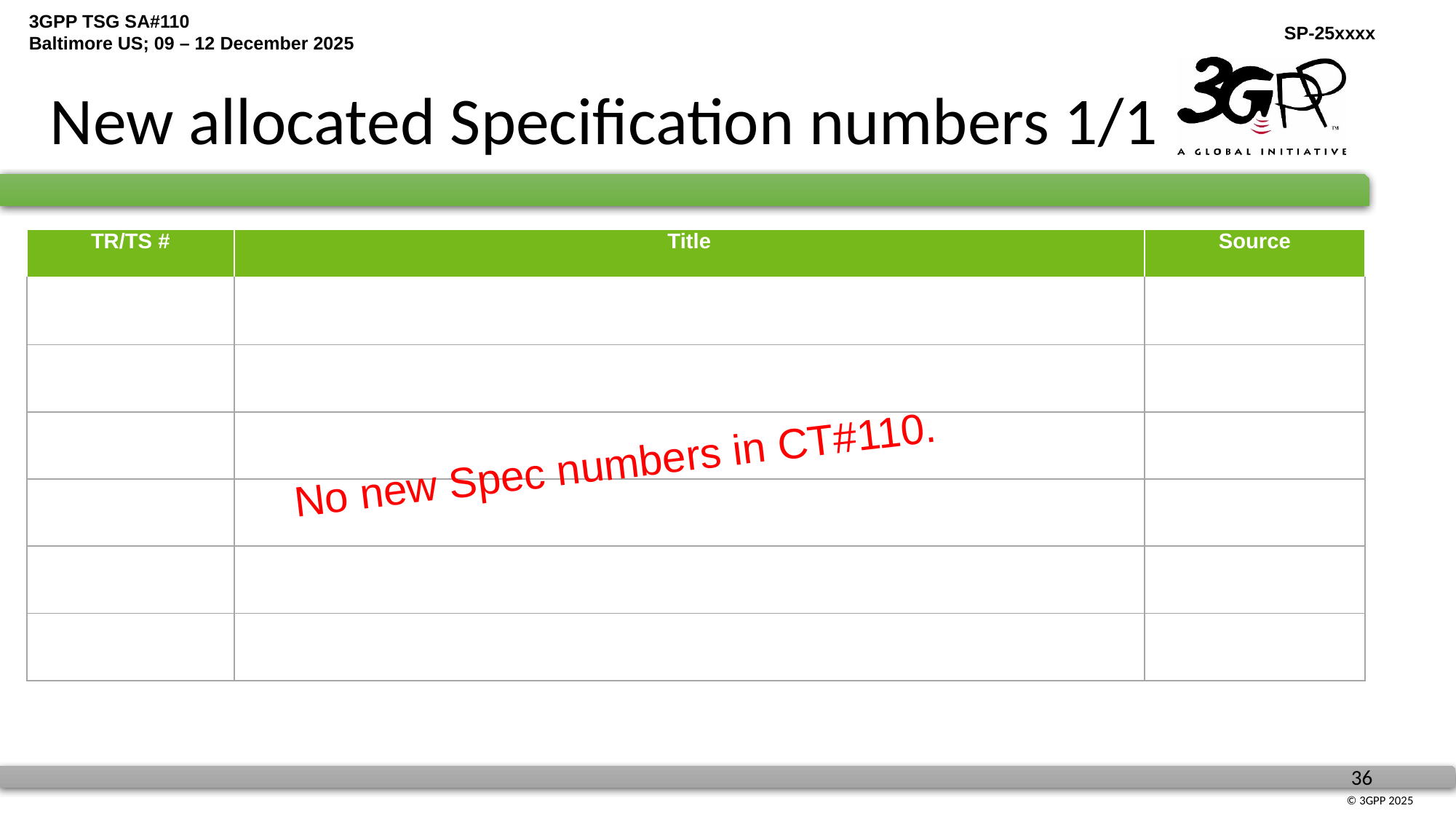

# New allocated Specification numbers 1/1
| TR/TS # | Title | Source |
| --- | --- | --- |
|  |  |  |
|  |  |  |
|  |  |  |
|  |  |  |
|  |  |  |
|  |  |  |

No new Spec numbers in CT#110.